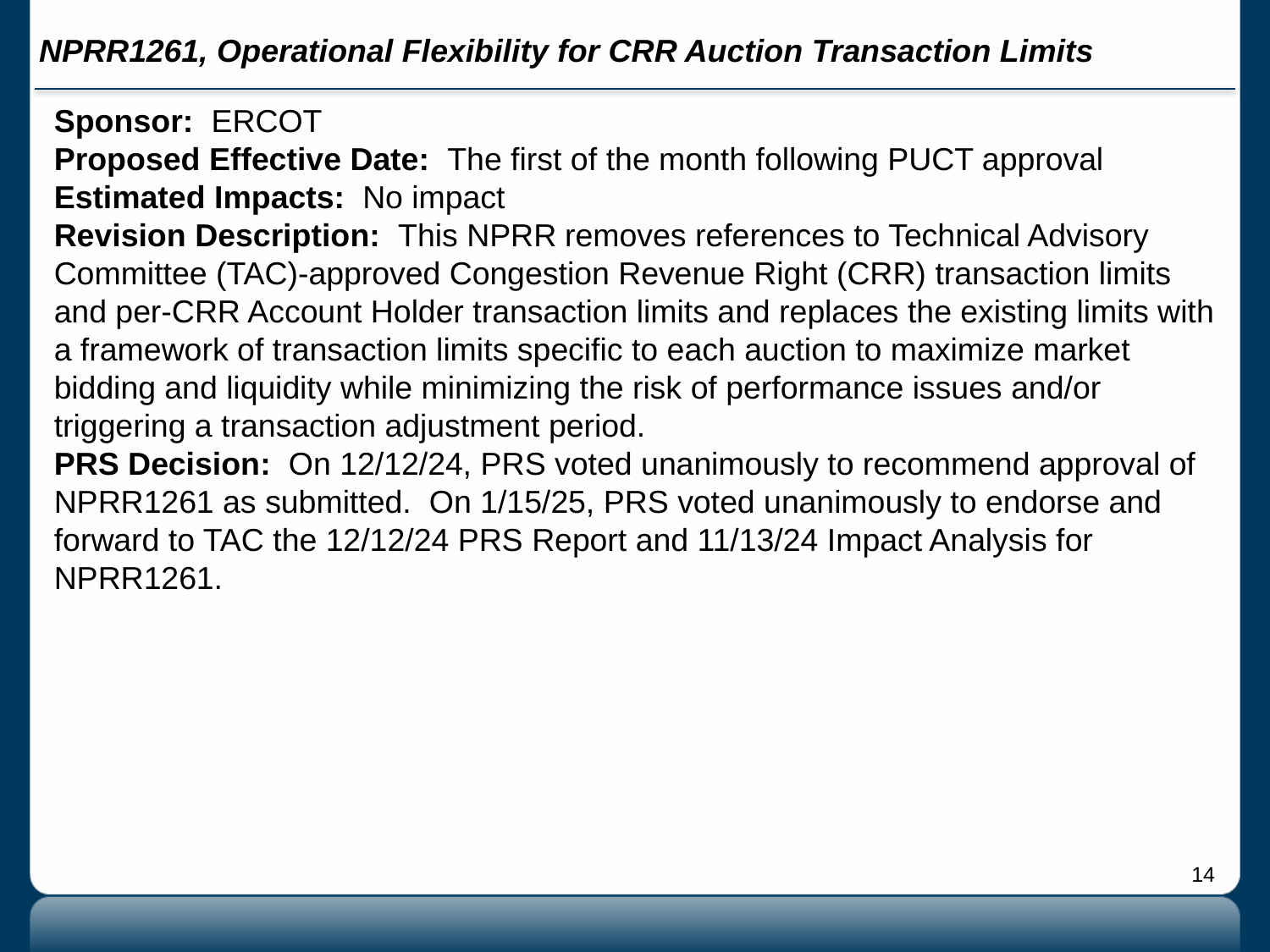

# NPRR1261, Operational Flexibility for CRR Auction Transaction Limits
Sponsor:  ERCOT
Proposed Effective Date:  The first of the month following PUCT approval
Estimated Impacts:  No impact
Revision Description:  This NPRR removes references to Technical Advisory Committee (TAC)-approved Congestion Revenue Right (CRR) transaction limits and per-CRR Account Holder transaction limits and replaces the existing limits with a framework of transaction limits specific to each auction to maximize market bidding and liquidity while minimizing the risk of performance issues and/or triggering a transaction adjustment period.
PRS Decision:  On 12/12/24, PRS voted unanimously to recommend approval of NPRR1261 as submitted.  On 1/15/25, PRS voted unanimously to endorse and forward to TAC the 12/12/24 PRS Report and 11/13/24 Impact Analysis for NPRR1261.